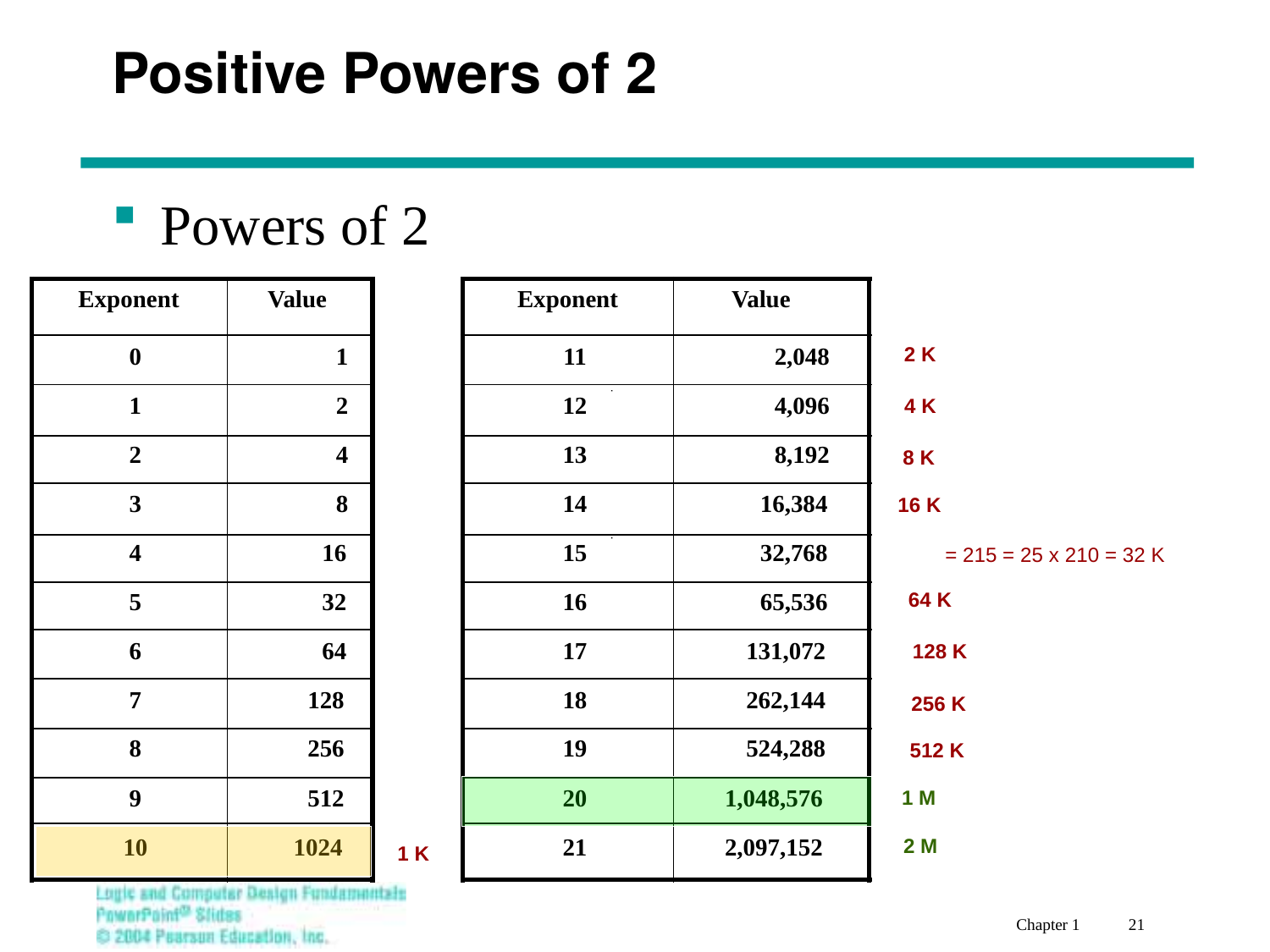

# Positive Powers of 2
Powers of 2
Exponent
Value

Exponent
Value

|  |  |  |  |  |
| --- | --- | --- | --- | --- |
|  |  |  |  |  |
|  |  |  |  |  |
|  |  |  |  |  |
|  |  |  |  |  |
|  |  |  |  |  |
|  |  |  |  |  |
|  |  |  |  |  |
|  |  |  |  |  |
|  |  |  |  |  |
|  |  |  |  |  |
|  |  |  |  |  |
2 K
0

1

11

2,048

4 K
1

2

12

4,096

2

4

13

8,192

8 K
16 K
3

8

14

16,384

= 215 = 25 x 210 = 32 K
4

16

15

32,768

64 K
5

32
16

65,536

128 K
6

64

17

131,072

7

128

18

262,144

256 K
 512 K
8

256

19

524,288

1 M

9

512

20

1,048,576

2 M

10

1024

21

2,097,152

1 K
Chapter 1            21